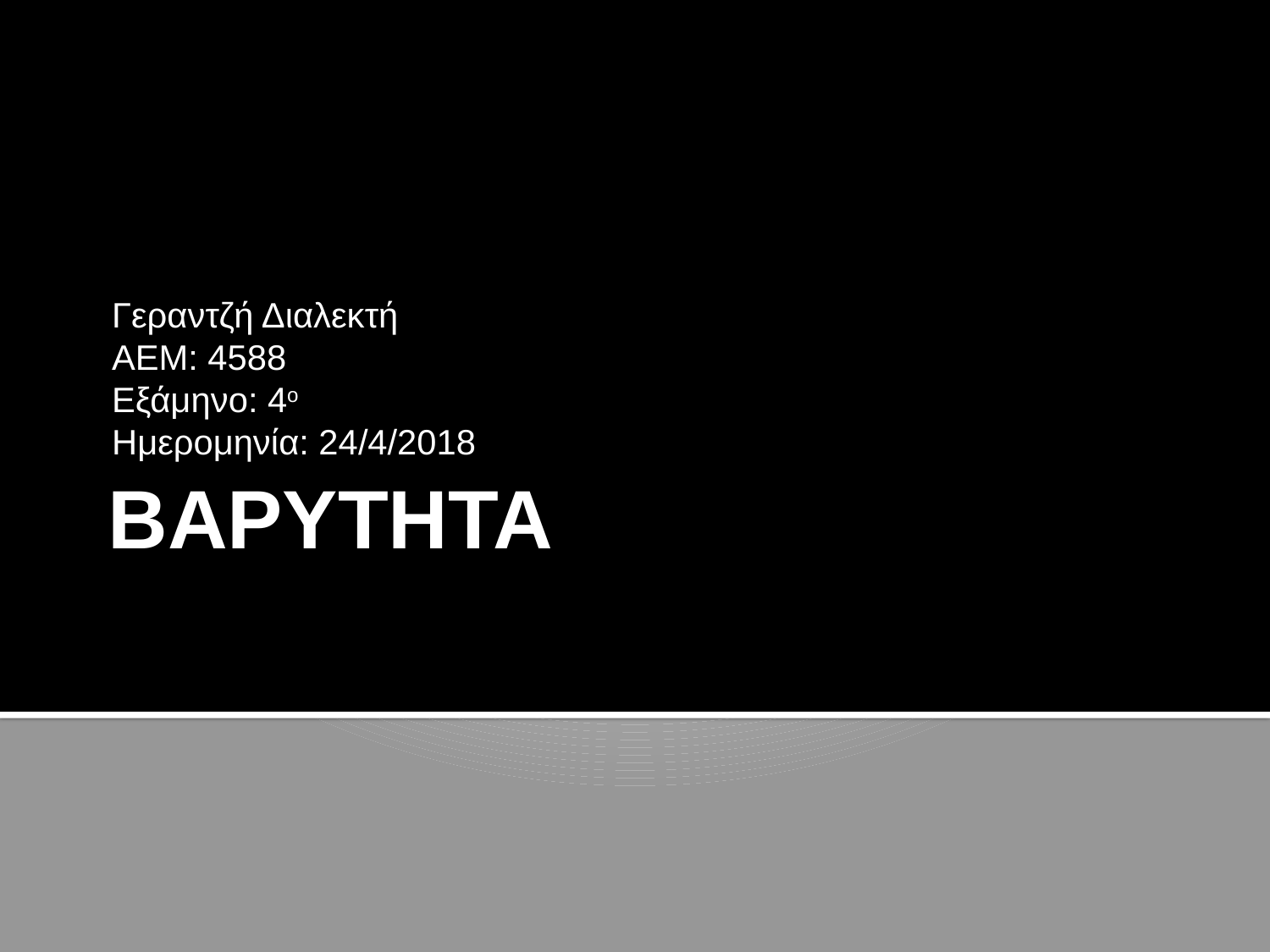

Γεραντζή Διαλεκτή
ΑΕΜ: 4588
Εξάμηνο: 4ο
Ημερομηνία: 24/4/2018
# ΒΑΡΥΤΗΤΑ